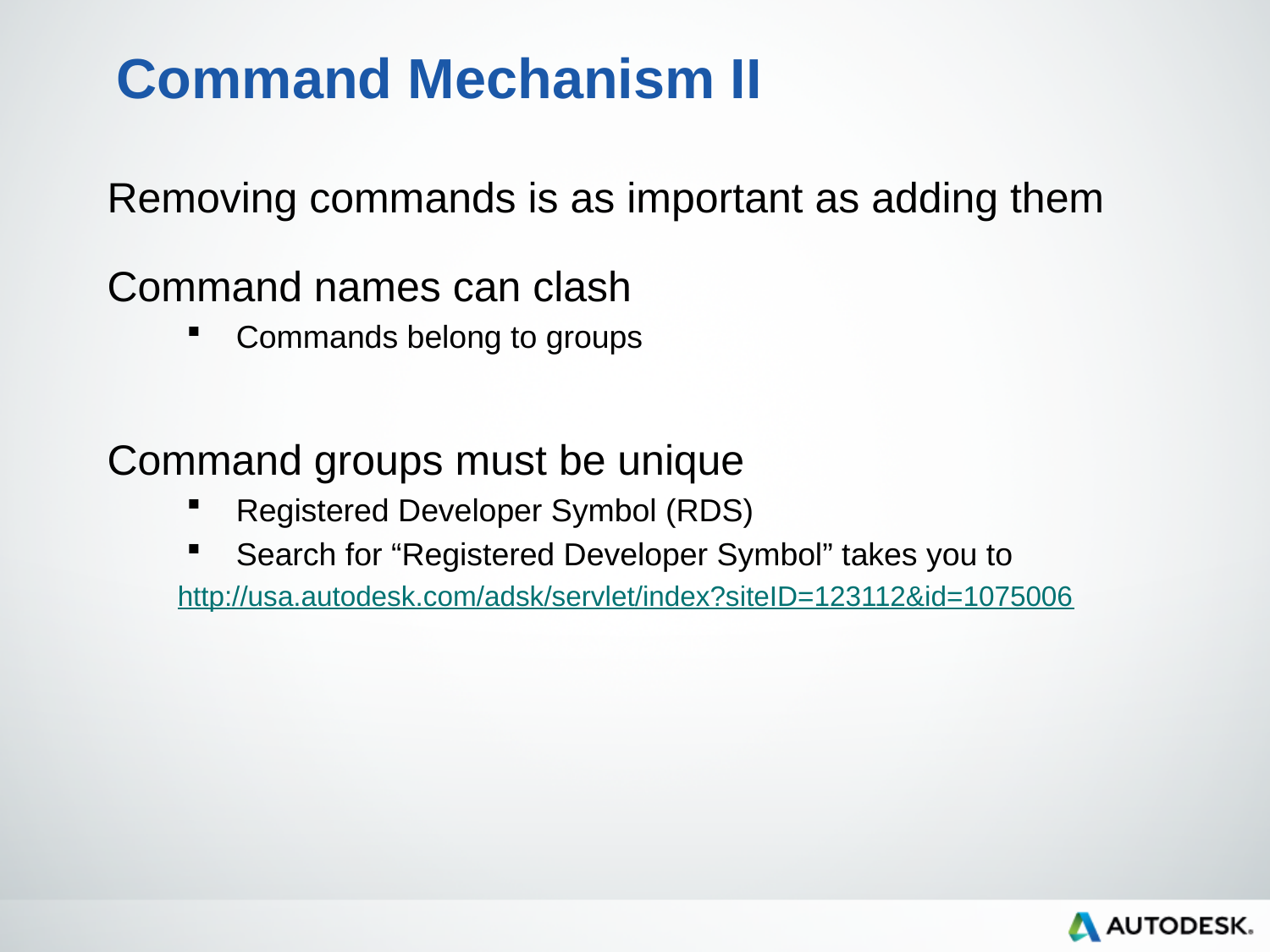

# Command Mechanism II
Removing commands is as important as adding them

Command names can clash
Commands belong to groups

Command groups must be unique
Registered Developer Symbol (RDS)
Search for “Registered Developer Symbol” takes you to
http://usa.autodesk.com/adsk/servlet/index?siteID=123112&id=1075006